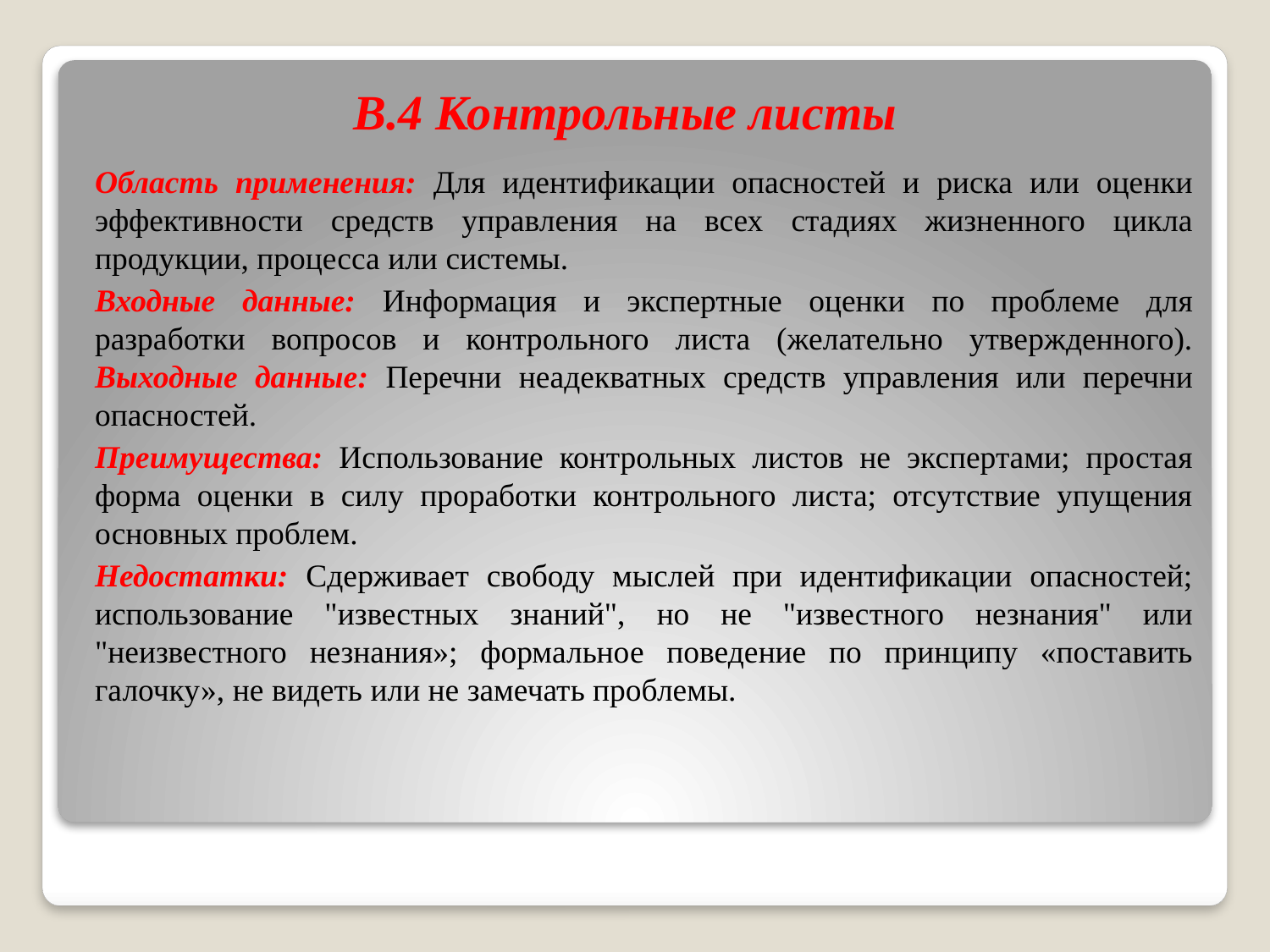

# B.4 Контрольные листы
Область применения: Для идентификации опасностей и риска или оценки эффективности средств управления на всех стадиях жизненного цикла продукции, процесса или системы.
Входные данные: Информация и экспертные оценки по проблеме для разработки вопросов и контрольного листа (желательно утвержденного).
Выходные данные: Перечни неадекватных средств управления или перечни опасностей.
Преимущества: Использование контрольных листов не экспертами; простая форма оценки в силу проработки контрольного листа; отсутствие упущения основных проблем.
Недостатки: Сдерживает свободу мыслей при идентификации опасностей; использование "известных знаний", но не "известного незнания" или "неизвестного незнания»; формальное поведение по принципу «поставить галочку», не видеть или не замечать проблемы.